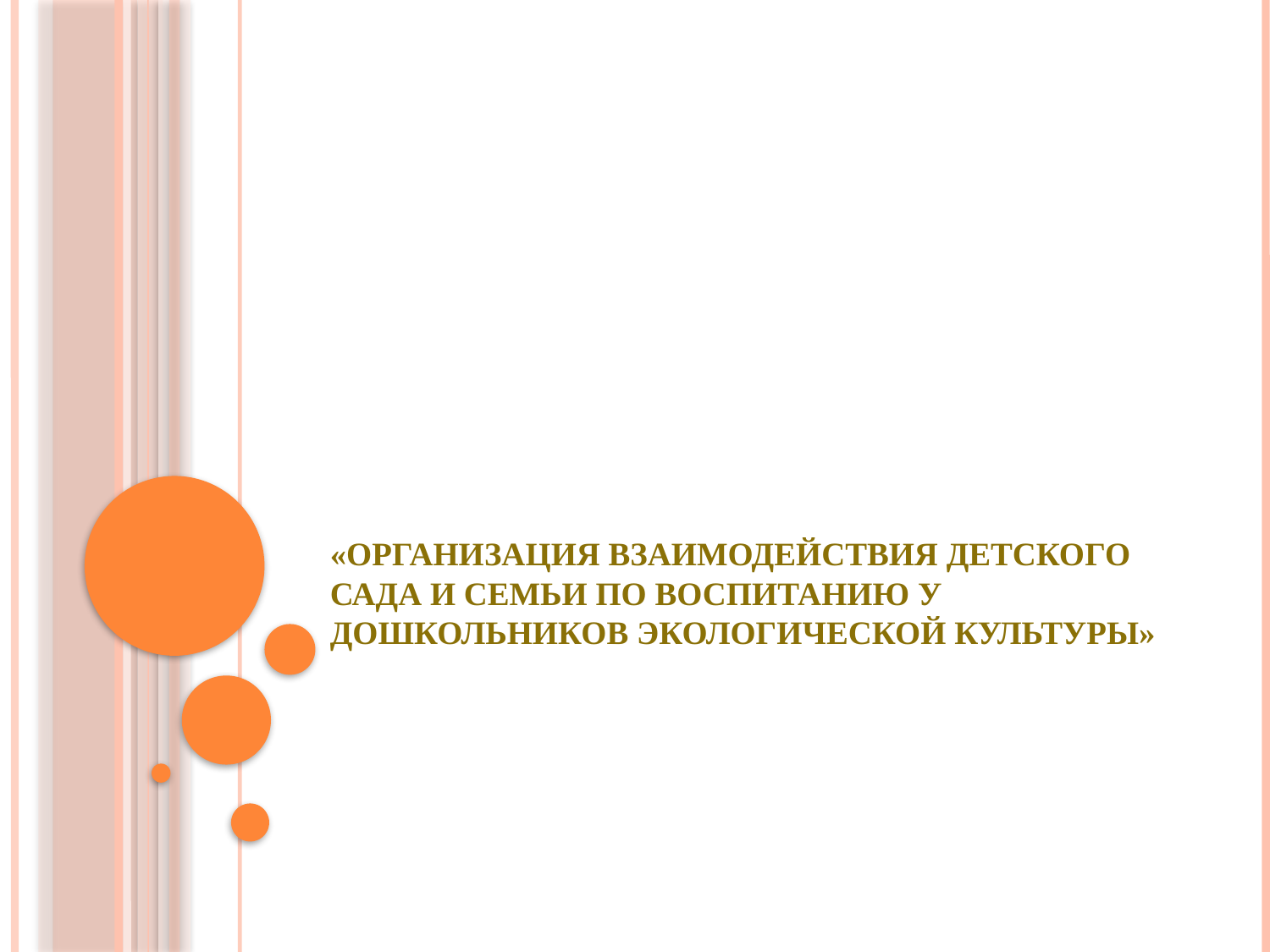

# «Организация взаимодействия детского сада и семьи по воспитанию у дошкольников экологической культуры»